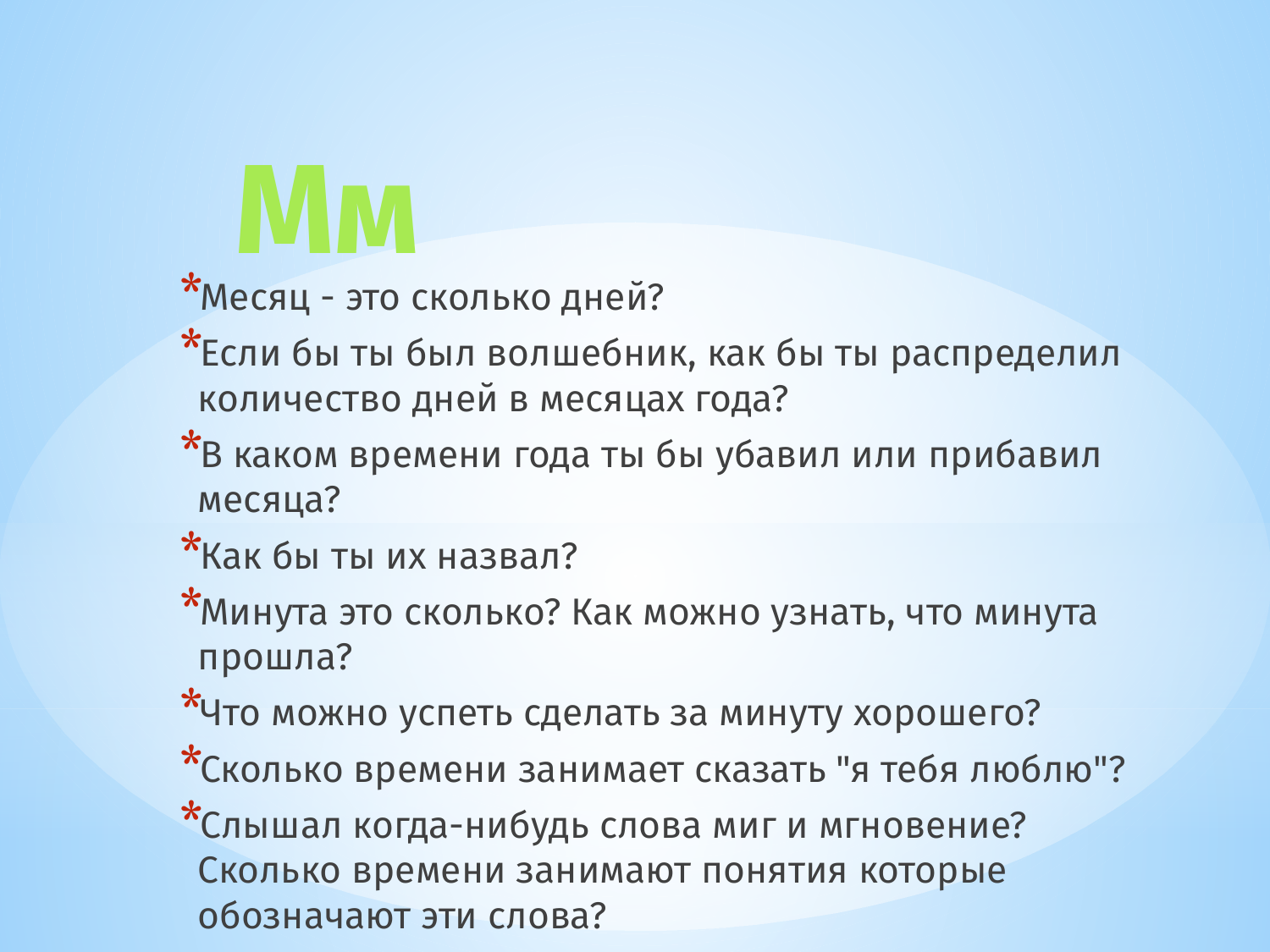

# Мм
Месяц - это сколько дней?
Если бы ты был волшебник, как бы ты распределил количество дней в месяцах года?
В каком времени года ты бы убавил или прибавил месяца?
Как бы ты их назвал?
Минута это сколько? Как можно узнать, что минута прошла?
Что можно успеть сделать за минуту хорошего?
Сколько времени занимает сказать "я тебя люблю"?
Слышал когда-нибудь слова миг и мгновение? Сколько времени занимают понятия которые обозначают эти слова?